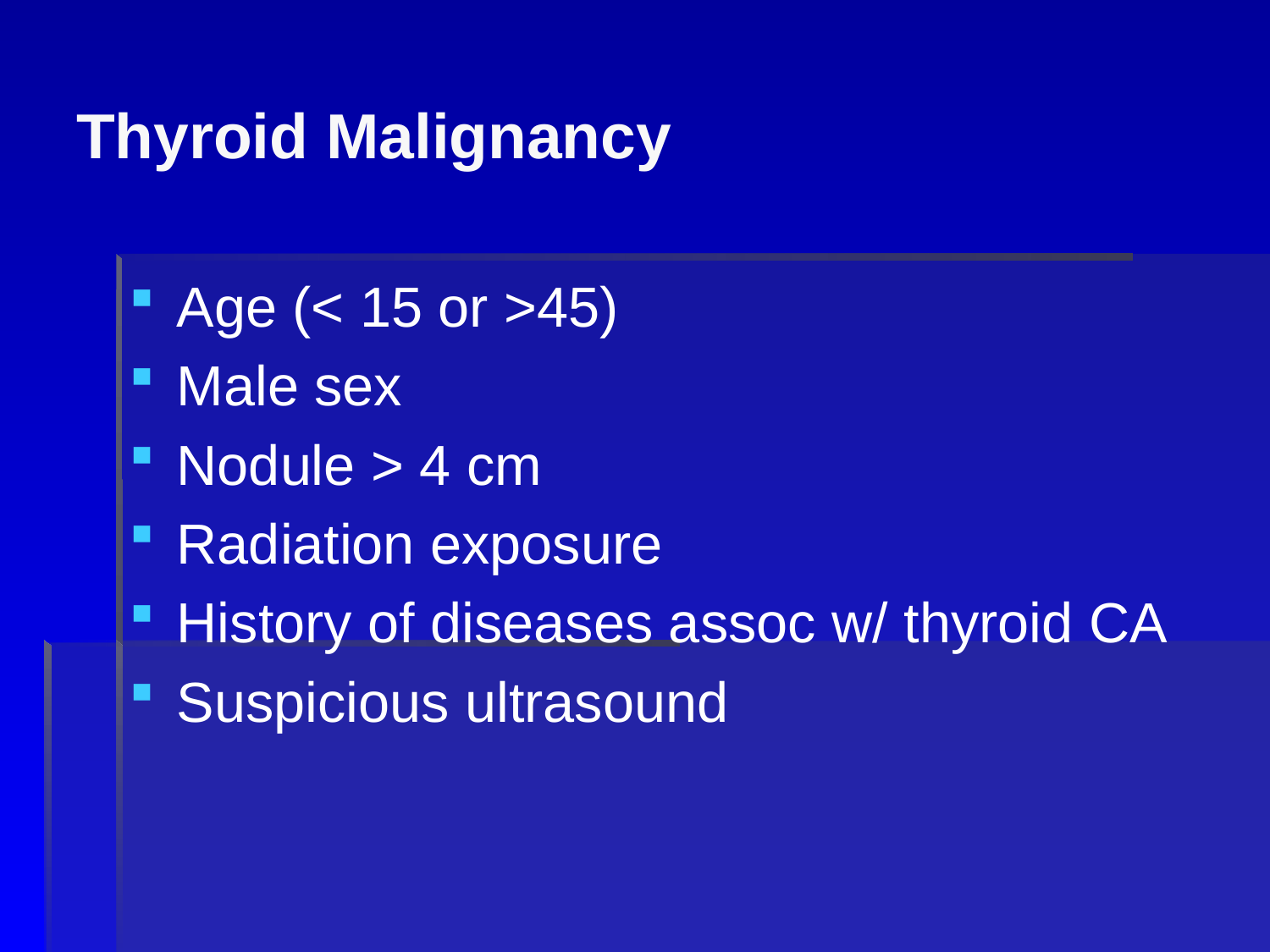

# Thyroid Malignancy
Age (< 15 or >45)
Male sex
Nodule > 4 cm
Radiation exposure
History of diseases assoc w/ thyroid CA
Suspicious ultrasound